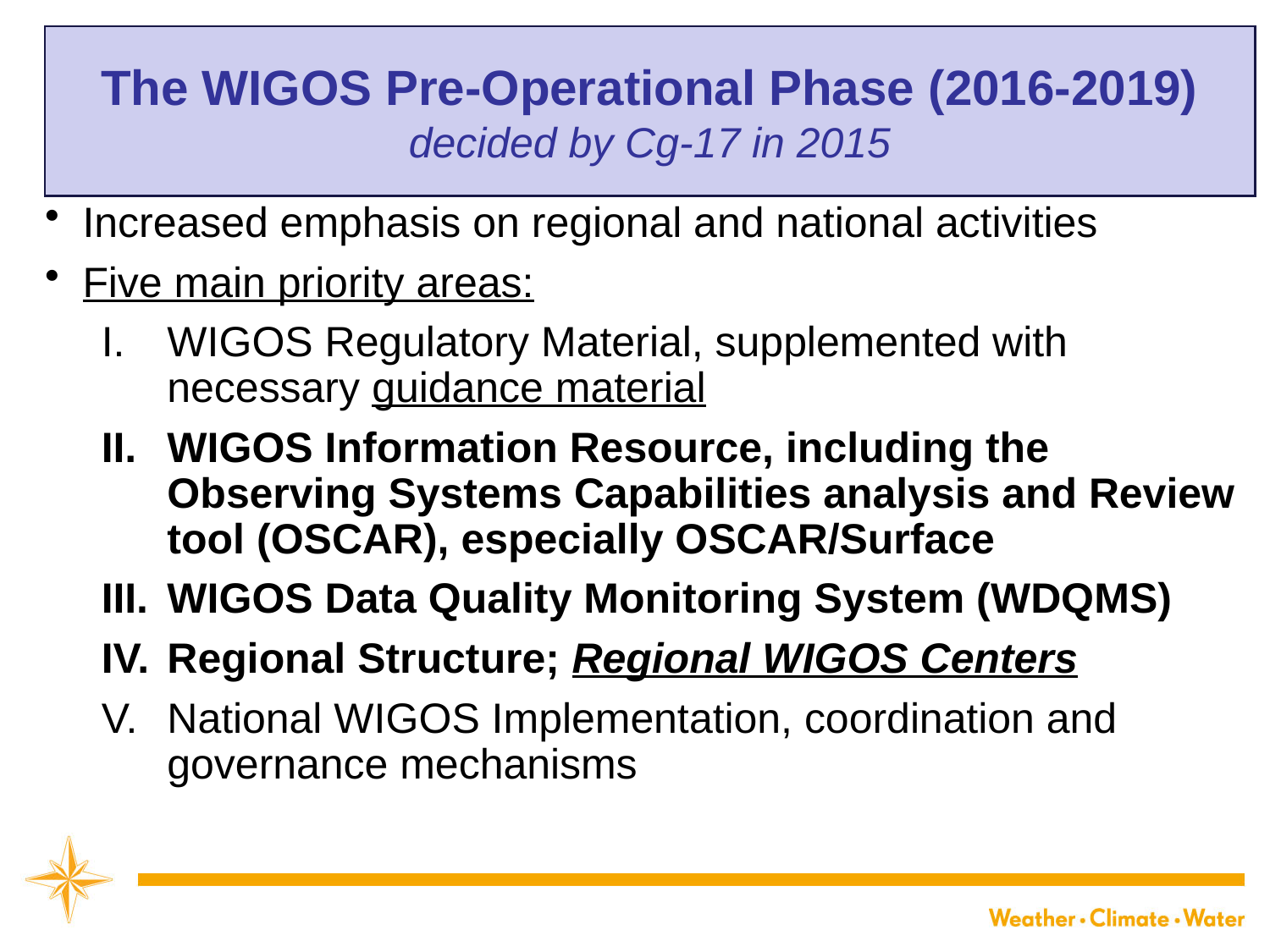

# The WIGOS Pre-Operational Phase (2016-2019) decided by Cg-17 in 2015
Increased emphasis on regional and national activities
Five main priority areas:
WIGOS Regulatory Material, supplemented with necessary guidance material
WIGOS Information Resource, including the Observing Systems Capabilities analysis and Review tool (OSCAR), especially OSCAR/Surface
WIGOS Data Quality Monitoring System (WDQMS)
Regional Structure; Regional WIGOS Centers
National WIGOS Implementation, coordination and governance mechanisms